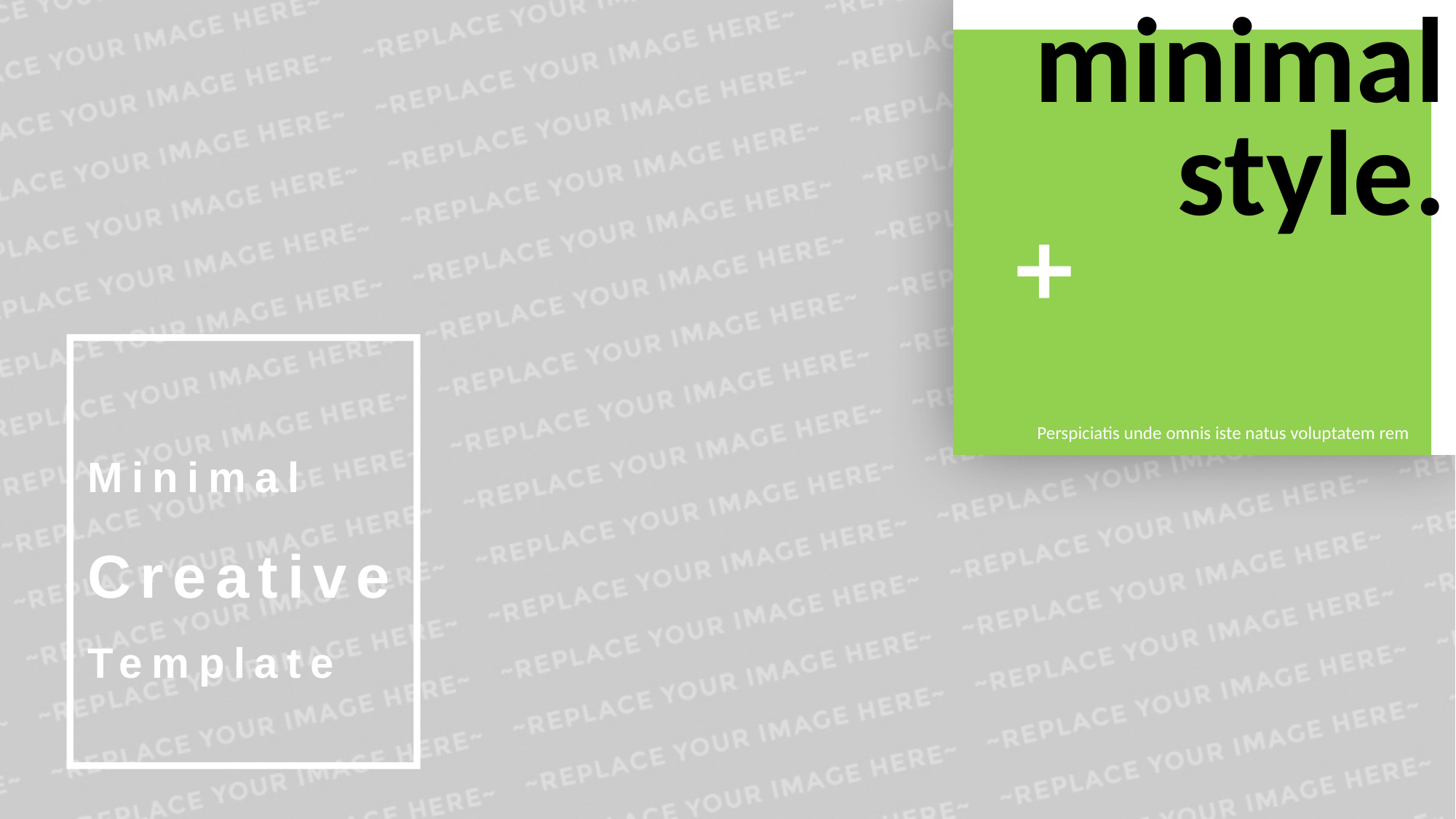

minimal

style.

Perspiciatis unde omnis iste natus voluptatem rem
Minimal
Creative
Template